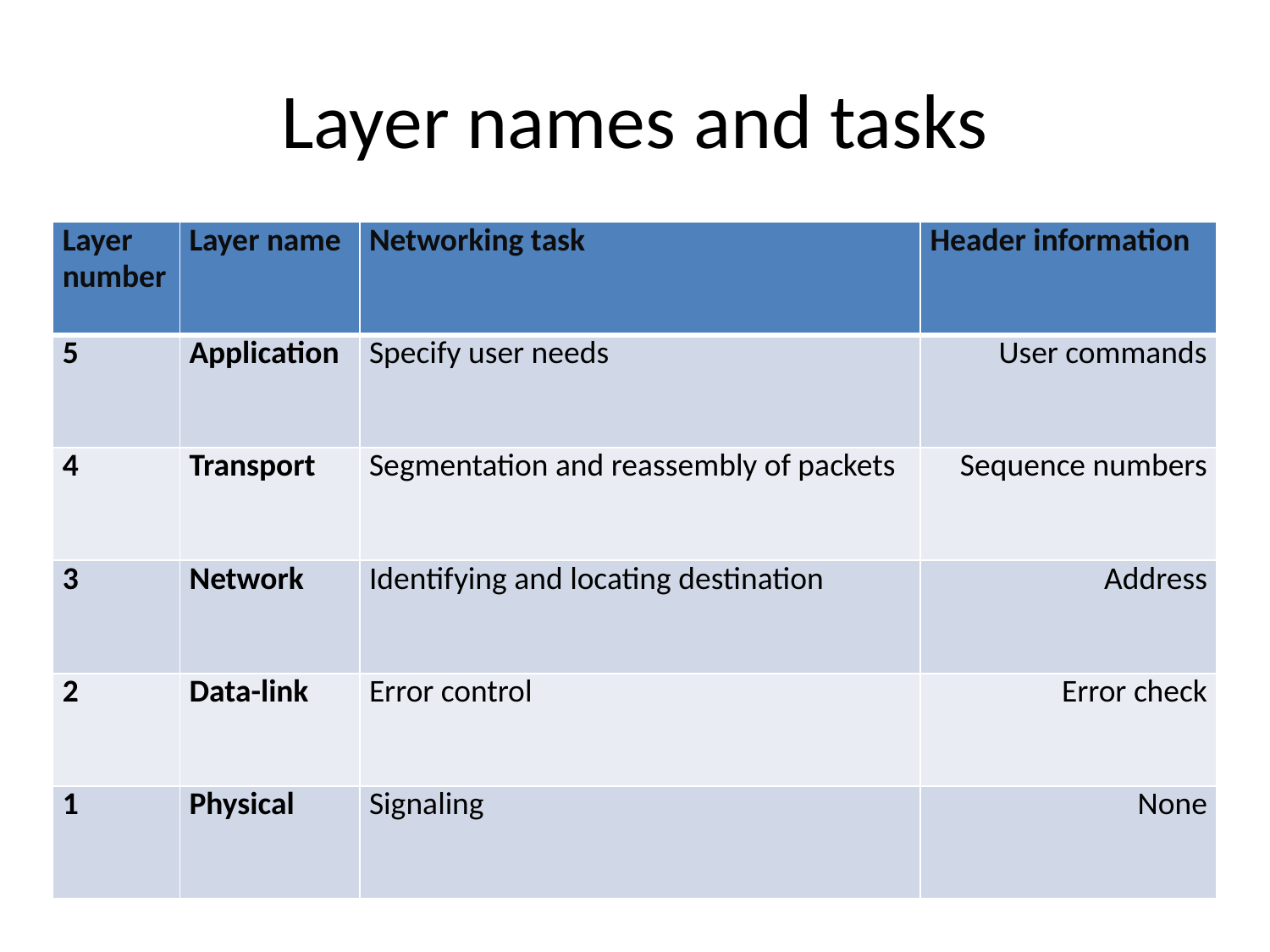

# Layer names and tasks
| Layer number | Layer name | Networking task | Header information |
| --- | --- | --- | --- |
| 5 | Application | Specify user needs | User commands |
| 4 | Transport | Segmentation and reassembly of packets | Sequence numbers |
| 3 | Network | Identifying and locating destination | Address |
| 2 | Data-link | Error control | Error check |
| 1 | Physical | Signaling | None |